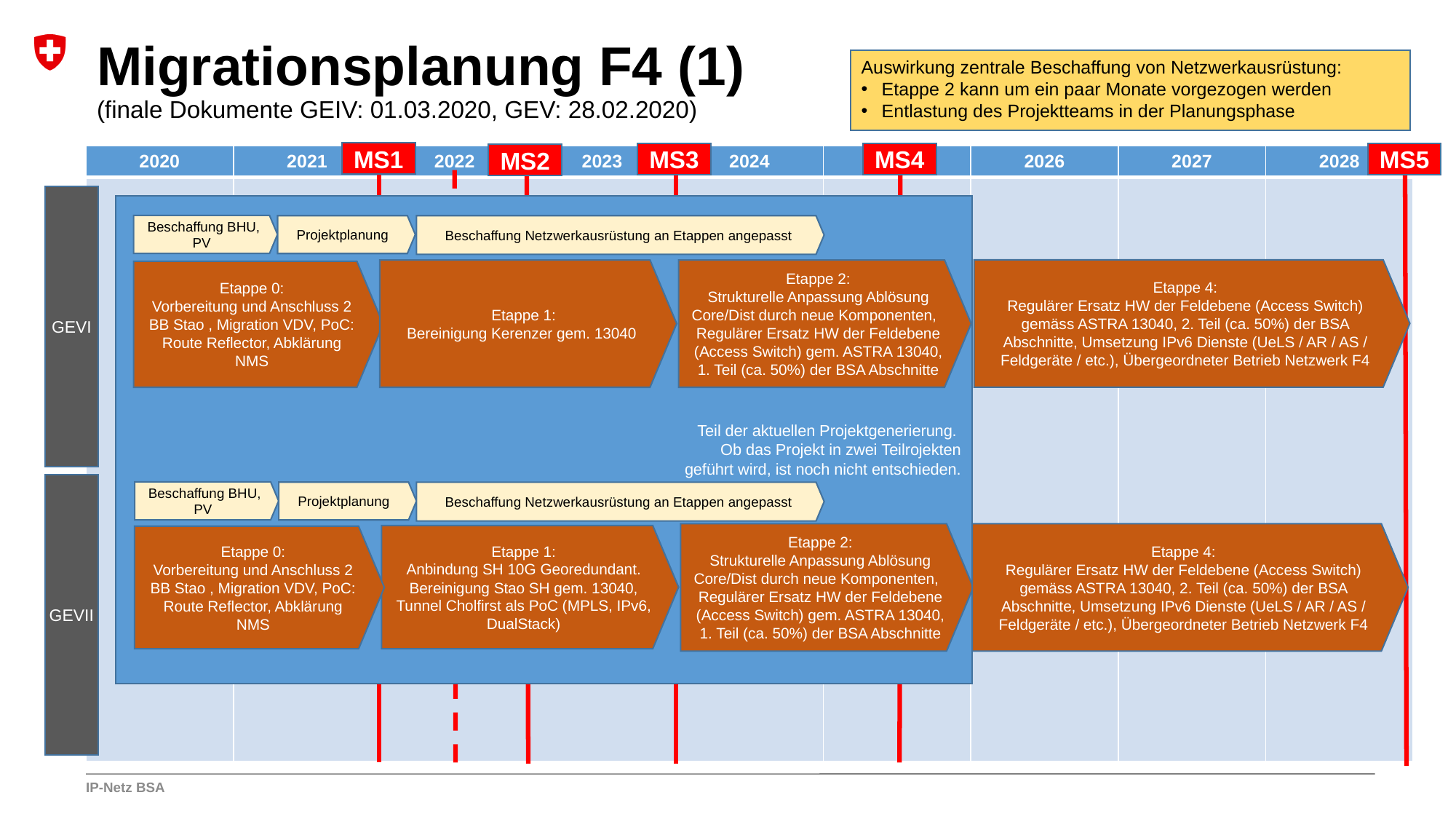

# Migrationsplanung F4 (1) (finale Dokumente GEIV: 01.03.2020, GEV: 28.02.2020)
Auswirkung zentrale Beschaffung von Netzwerkausrüstung:
Etappe 2 kann um ein paar Monate vorgezogen werden
Entlastung des Projektteams in der Planungsphase
MS1
MS4
MS3
MS5
MS2
| 2020 | 2021 | 2022 | 2023 | 2024 | 2025 | 2026 | 2027 | 2028 |
| --- | --- | --- | --- | --- | --- | --- | --- | --- |
|  |  |  |  |  |  |  |  |  |
GEVI

Teil der aktuellen Projektgenerierung.
Ob das Projekt in zwei Teilrojekten
 geführt wird, ist noch nicht entschieden.
Beschaffung BHU, PV
Projektplanung
Beschaffung Netzwerkausrüstung an Etappen angepasst
Etappe 4:
Regulärer Ersatz HW der Feldebene (Access Switch) gemäss ASTRA 13040, 2. Teil (ca. 50%) der BSA Abschnitte, Umsetzung IPv6 Dienste (UeLS / AR / AS / Feldgeräte / etc.), Übergeordneter Betrieb Netzwerk F4
 Etappe 1:
Bereinigung Kerenzer gem. 13040
Etappe 2:
Strukturelle Anpassung Ablösung Core/Dist durch neue Komponenten,
Regulärer Ersatz HW der Feldebene (Access Switch) gem. ASTRA 13040, 1. Teil (ca. 50%) der BSA Abschnitte
Etappe 0:
Vorbereitung und Anschluss 2 BB Stao , Migration VDV, PoC: Route Reflector, Abklärung NMS
GEVII
Beschaffung BHU, PV
Projektplanung
Beschaffung Netzwerkausrüstung an Etappen angepasst
Etappe 2:
Strukturelle Anpassung Ablösung Core/Dist durch neue Komponenten,
Regulärer Ersatz HW der Feldebene (Access Switch) gem. ASTRA 13040, 1. Teil (ca. 50%) der BSA Abschnitte
Etappe 4:
Regulärer Ersatz HW der Feldebene (Access Switch) gemäss ASTRA 13040, 2. Teil (ca. 50%) der BSA Abschnitte, Umsetzung IPv6 Dienste (UeLS / AR / AS / Feldgeräte / etc.), Übergeordneter Betrieb Netzwerk F4
Etappe 1:
Anbindung SH 10G Georedundant.
Bereinigung Stao SH gem. 13040, Tunnel Cholfirst als PoC (MPLS, IPv6, DualStack)
Etappe 0:
Vorbereitung und Anschluss 2 BB Stao , Migration VDV, PoC: Route Reflector, Abklärung NMS
IP-Netz BSA